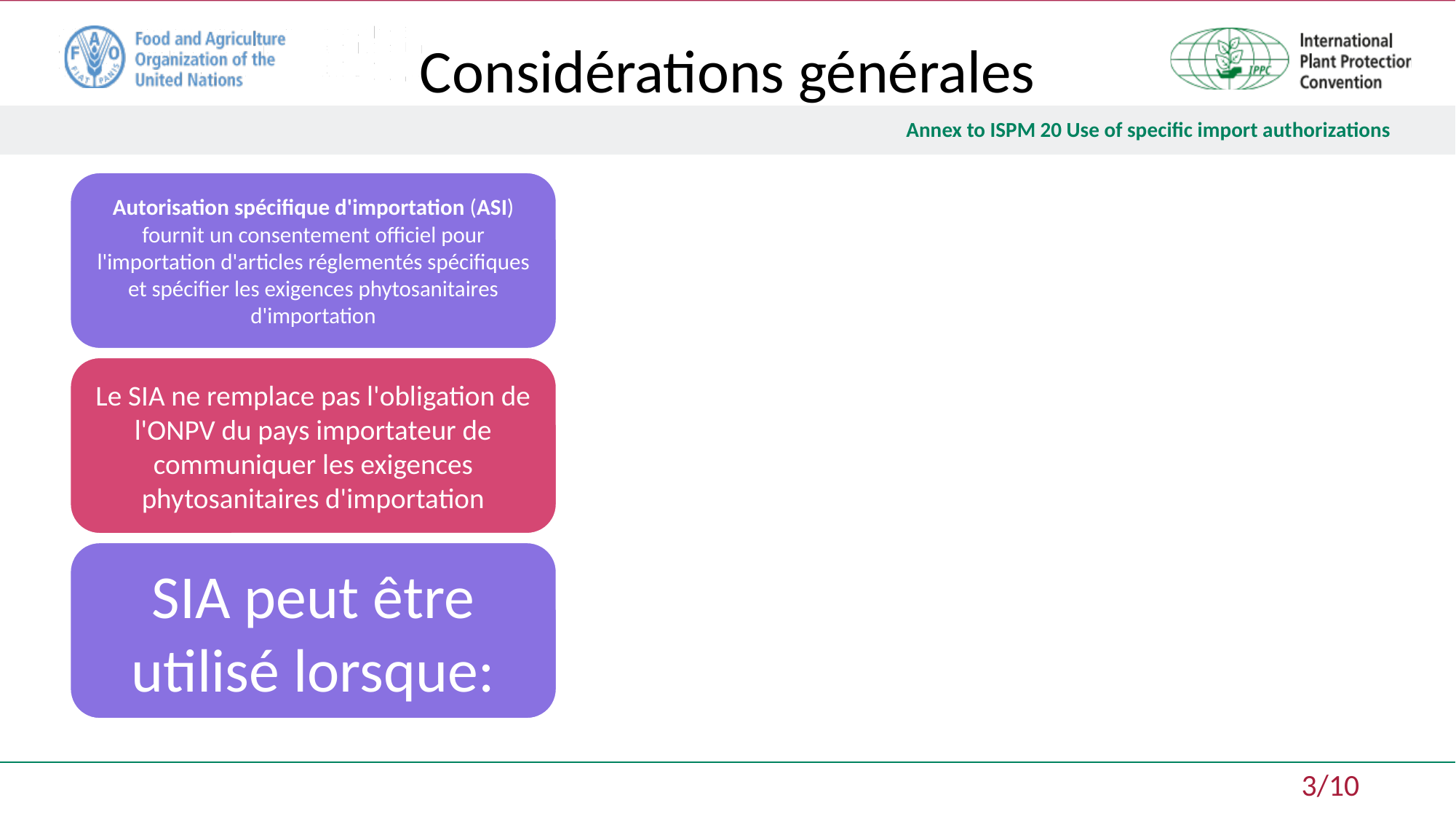

Considérations générales
Autorisation spécifique d'importation (ASI) fournit un consentement officiel pour l'importation d'articles réglementés spécifiques et spécifier les exigences phytosanitaires d'importation
SIA peut être utilisé lorsque:
Le SIA ne remplace pas l'obligation de l'ONPV du pays importateur de communiquer les exigences phytosanitaires d'importation